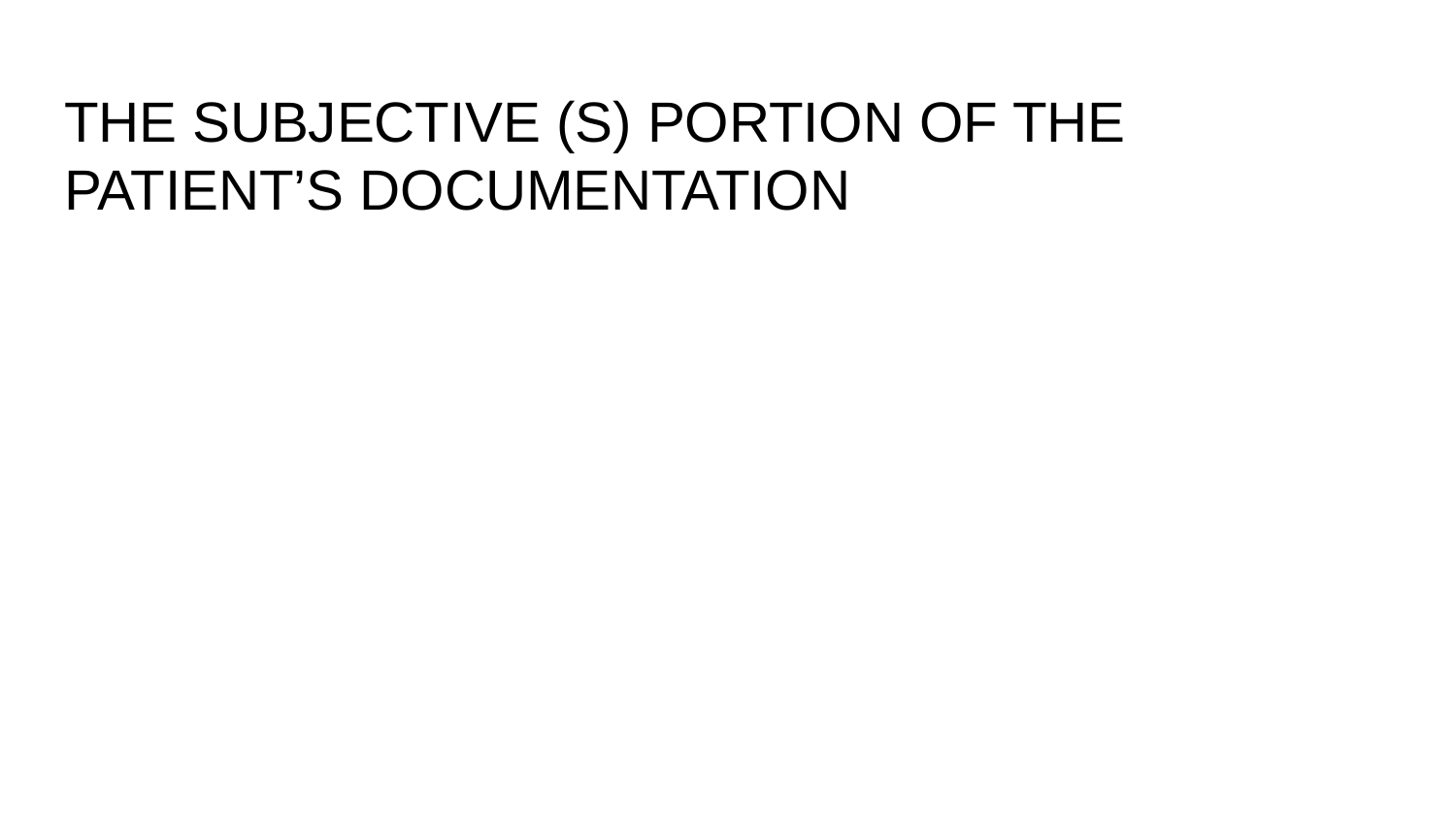

# THE SUBJECTIVE (S) PORTION OF THE PATIENT’S DOCUMENTATION